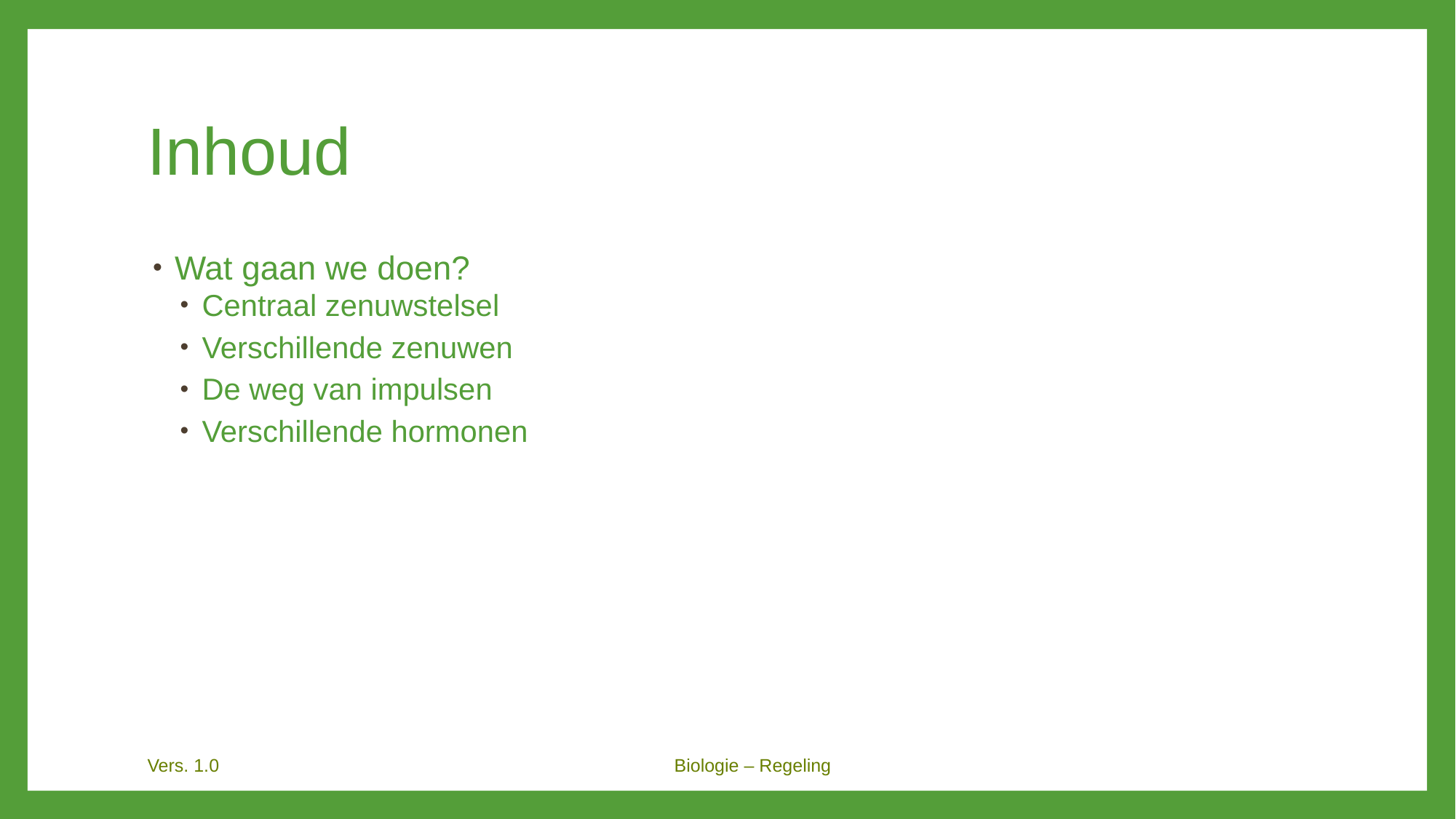

# Inhoud
Wat gaan we doen?
Centraal zenuwstelsel
Verschillende zenuwen
De weg van impulsen
Verschillende hormonen
Vers. 1.0
Biologie – Regeling